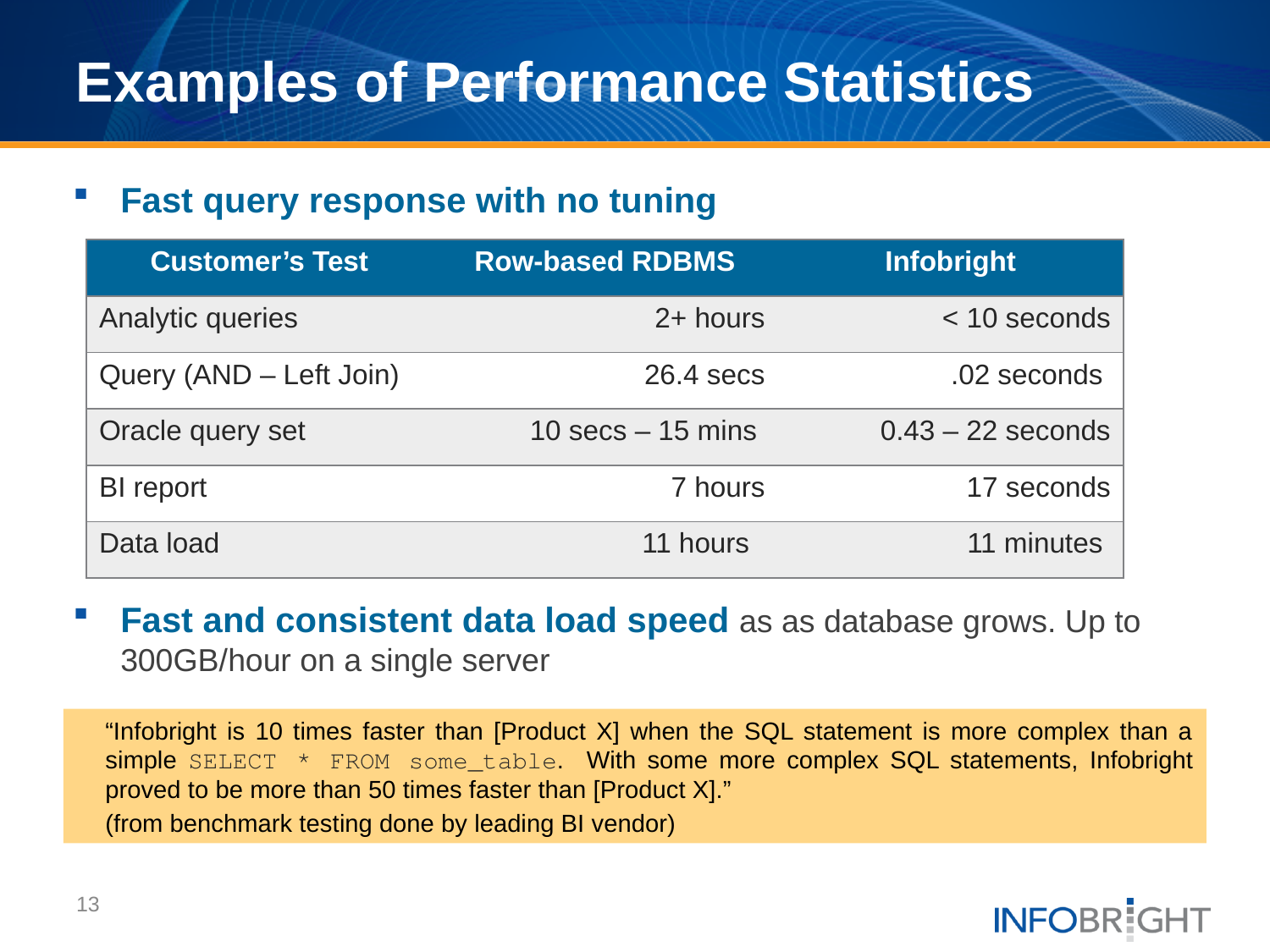

Examples of Performance Statistics
Fast query response with no tuning

Fast and consistent data load speed as as database grows. Up to 300GB/hour on a single server
| Customer’s Test | Row-based RDBMS | Infobright |
| --- | --- | --- |
| Analytic queries | 2+ hours | < 10 seconds |
| Query (AND – Left Join) | 26.4 secs | .02 seconds |
| Oracle query set | 10 secs – 15 mins | 0.43 – 22 seconds |
| BI report | 7 hours | 17 seconds |
| Data load | 11 hours | 11 minutes |
“Infobright is 10 times faster than [Product X] when the SQL statement is more complex than a simple SELECT * FROM some_table.  With some more complex SQL statements, Infobright proved to be more than 50 times faster than [Product X].”
(from benchmark testing done by leading BI vendor)
13